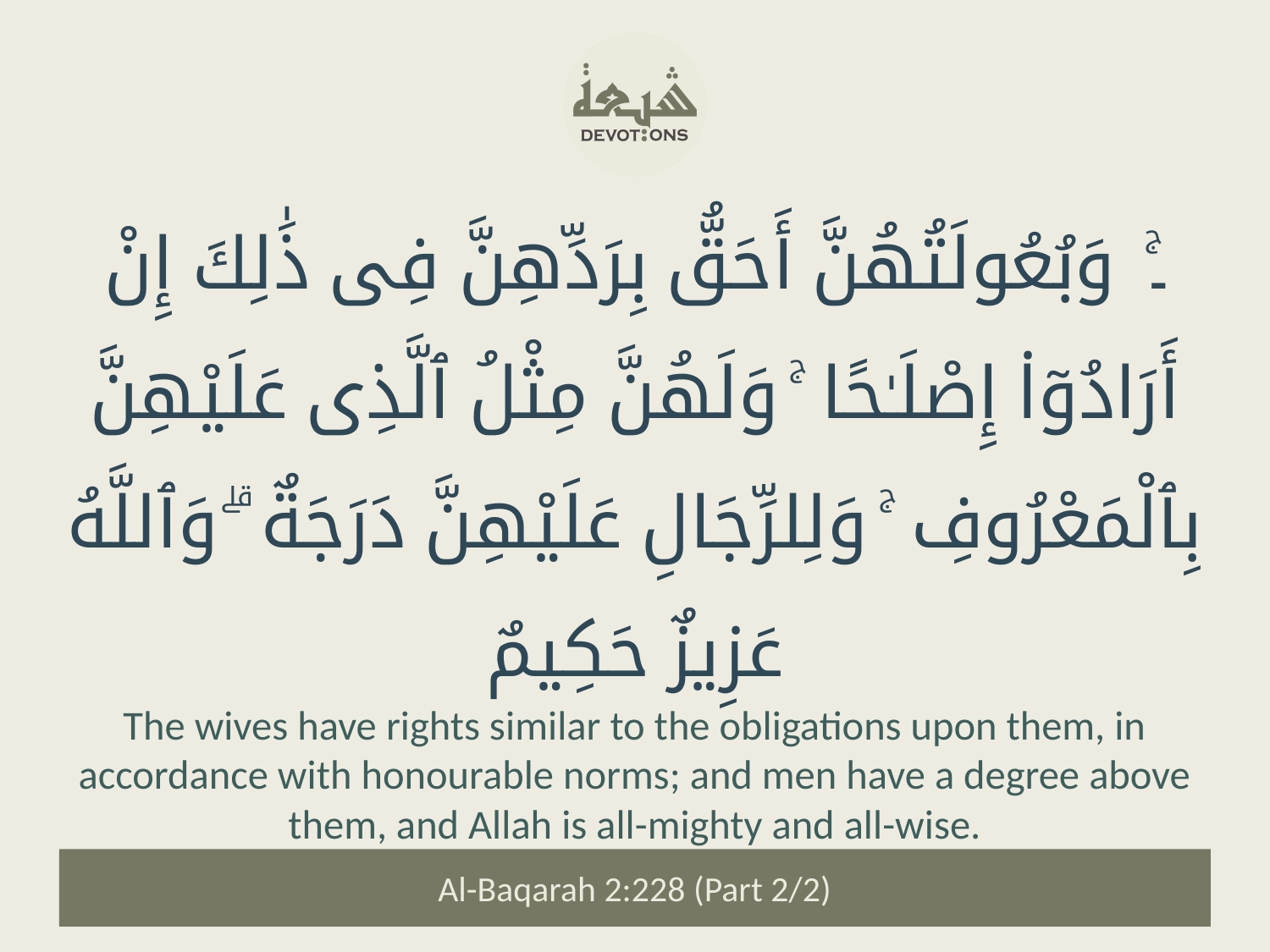

۔ۚ  وَبُعُولَتُهُنَّ أَحَقُّ بِرَدِّهِنَّ فِى ذَٰلِكَ إِنْ أَرَادُوٓا۟ إِصْلَـٰحًا ۚ وَلَهُنَّ مِثْلُ ٱلَّذِى عَلَيْهِنَّ بِٱلْمَعْرُوفِ ۚ وَلِلرِّجَالِ عَلَيْهِنَّ دَرَجَةٌ ۗ وَٱللَّهُ عَزِيزٌ حَكِيمٌ
The wives have rights similar to the obligations upon them, in accordance with honourable norms; and men have a degree above them, and Allah is all-mighty and all-wise.
Al-Baqarah 2:228 (Part 2/2)